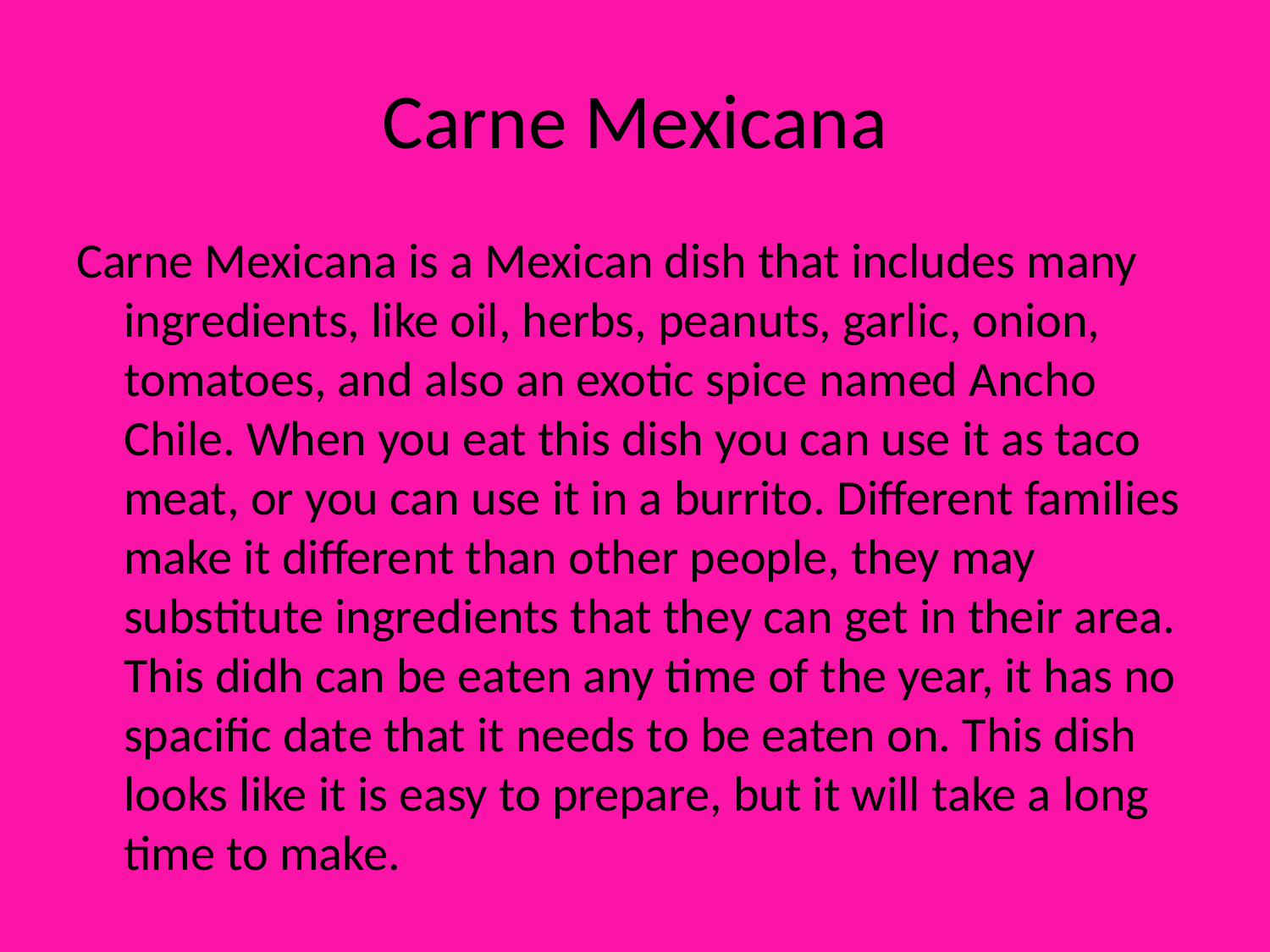

# Carne Mexicana
Carne Mexicana is a Mexican dish that includes many ingredients, like oil, herbs, peanuts, garlic, onion, tomatoes, and also an exotic spice named Ancho Chile. When you eat this dish you can use it as taco meat, or you can use it in a burrito. Different families make it different than other people, they may substitute ingredients that they can get in their area. This didh can be eaten any time of the year, it has no spacific date that it needs to be eaten on. This dish looks like it is easy to prepare, but it will take a long time to make.